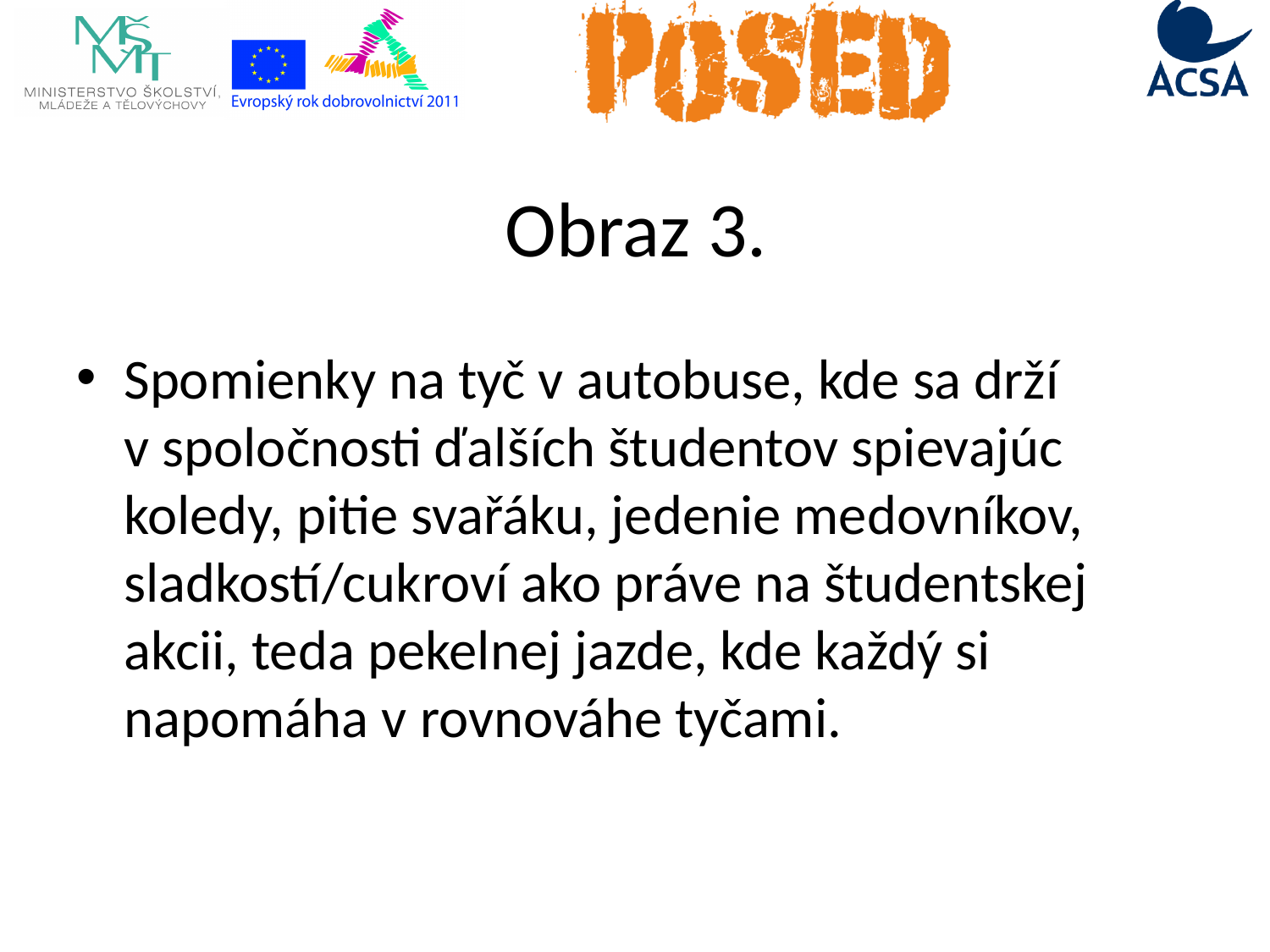

# Obraz 3.
Spomienky na tyč v autobuse, kde sa drží v spoločnosti ďalších študentov spievajúc koledy, pitie svařáku, jedenie medovníkov, sladkostí/cukroví ako práve na študentskej akcii, teda pekelnej jazde, kde každý si napomáha v rovnováhe tyčami.